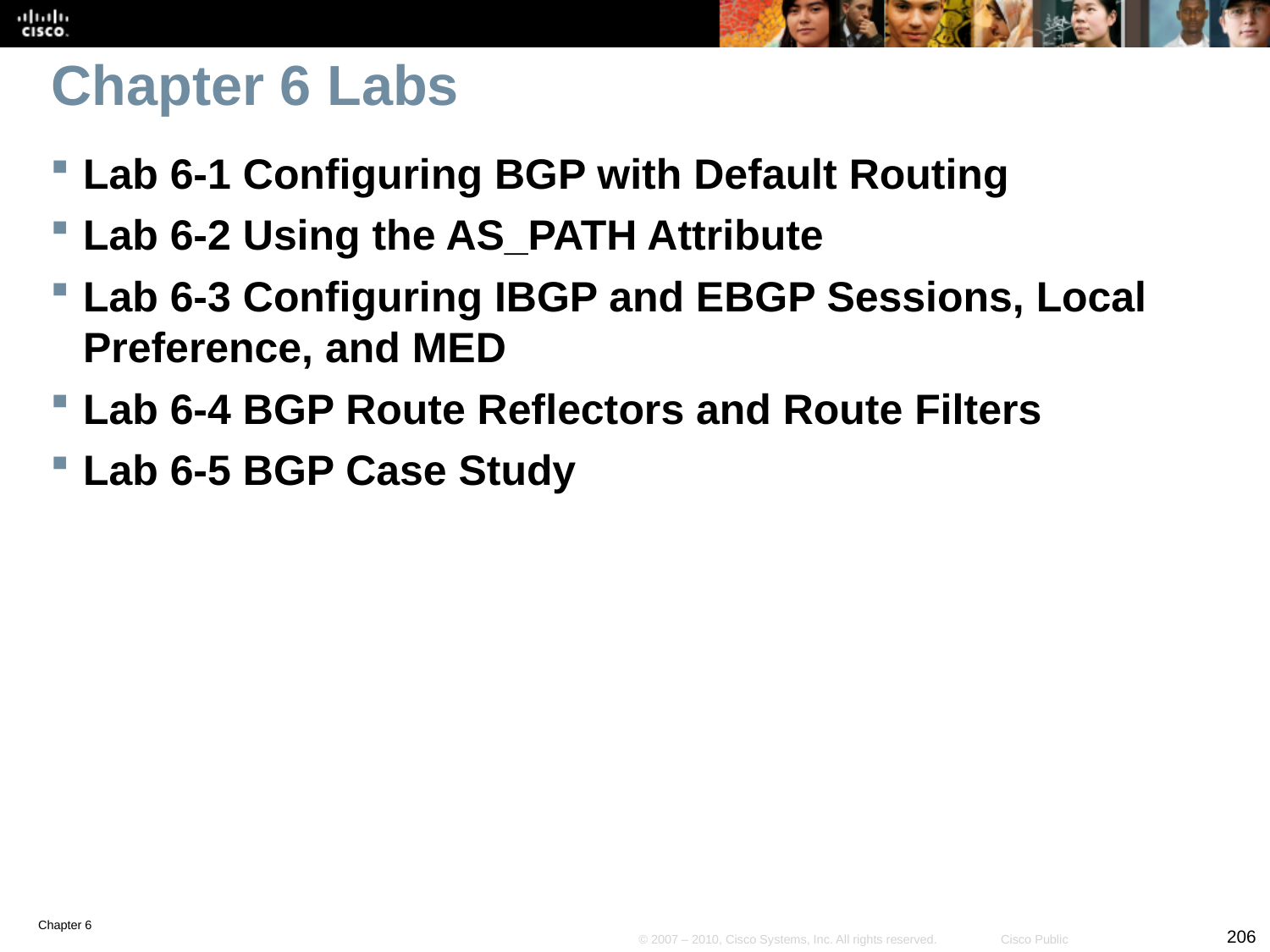

# Chapter 6 Labs
Lab 6-1 Configuring BGP with Default Routing
Lab 6-2 Using the AS_PATH Attribute
Lab 6-3 Configuring IBGP and EBGP Sessions, Local Preference, and MED
Lab 6-4 BGP Route Reflectors and Route Filters
Lab 6-5 BGP Case Study